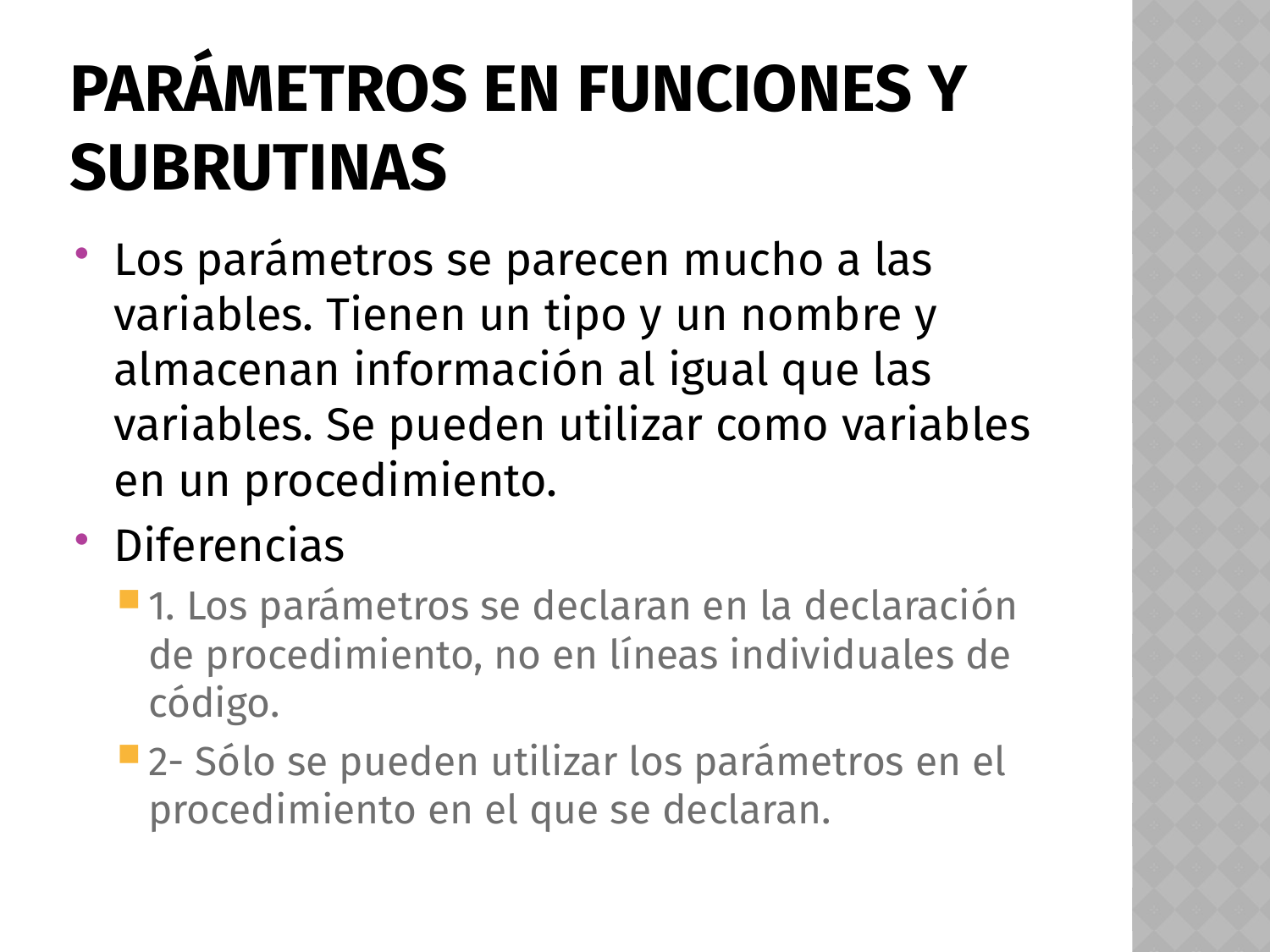

# Parámetros en funciones y subrutinas
Los parámetros se parecen mucho a las variables. Tienen un tipo y un nombre y almacenan información al igual que las variables. Se pueden utilizar como variables en un procedimiento.
Diferencias
1. Los parámetros se declaran en la declaración de procedimiento, no en líneas individuales de código.
2- Sólo se pueden utilizar los parámetros en el procedimiento en el que se declaran.